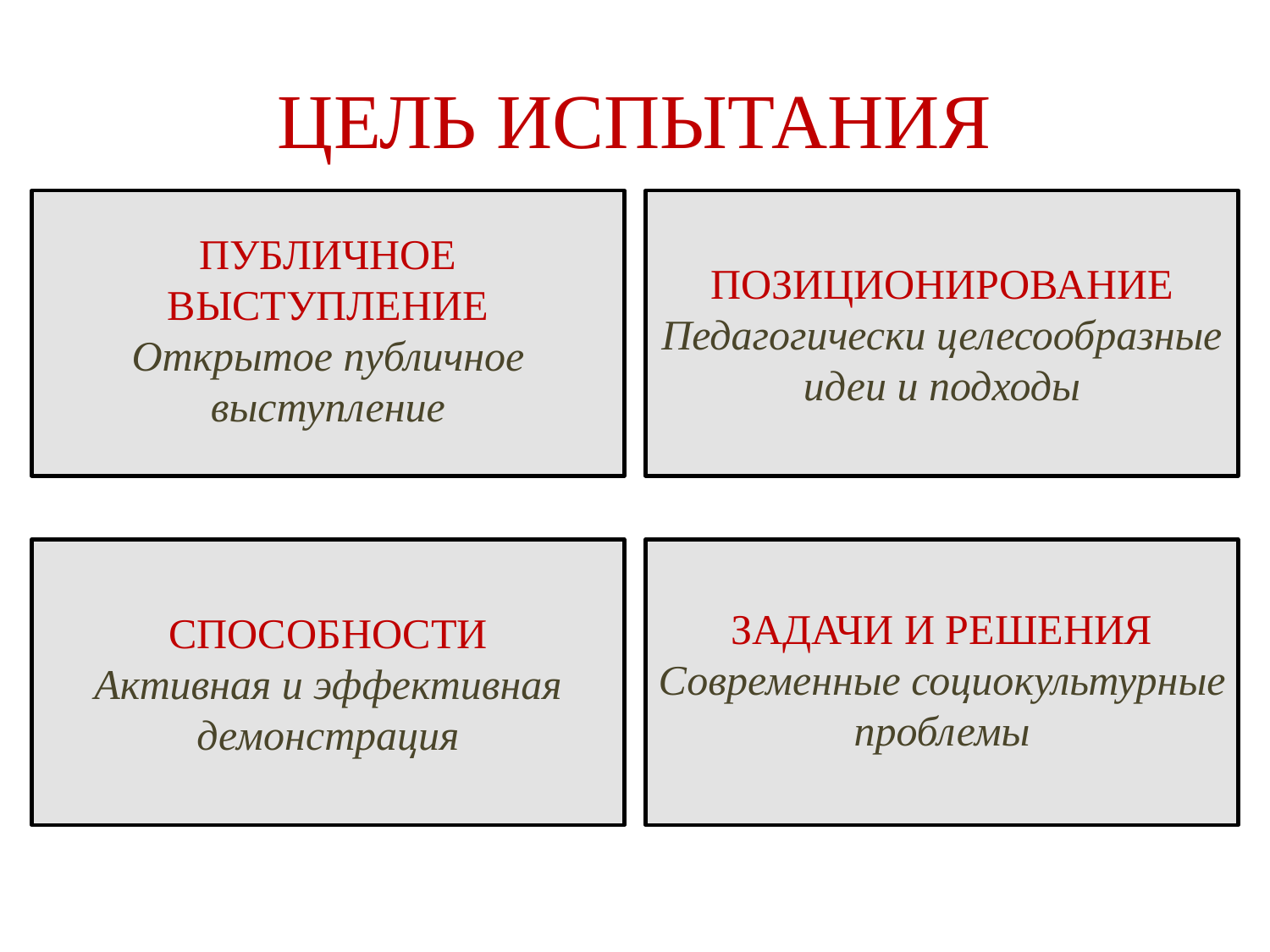

# ЦЕЛЬ ИСПЫТАНИЯ

ПУБЛИЧНОЕ ВЫСТУПЛЕНИЕ
Открытое публичное выступление

ПОЗИЦИОНИРОВАНИЕ
Педагогически целесообразные идеи и подходы
СПОСОБНОСТИ
Активная и эффективная демонстрация

ЗАДАЧИ И РЕШЕНИЯ
Современные социокультурные проблемы